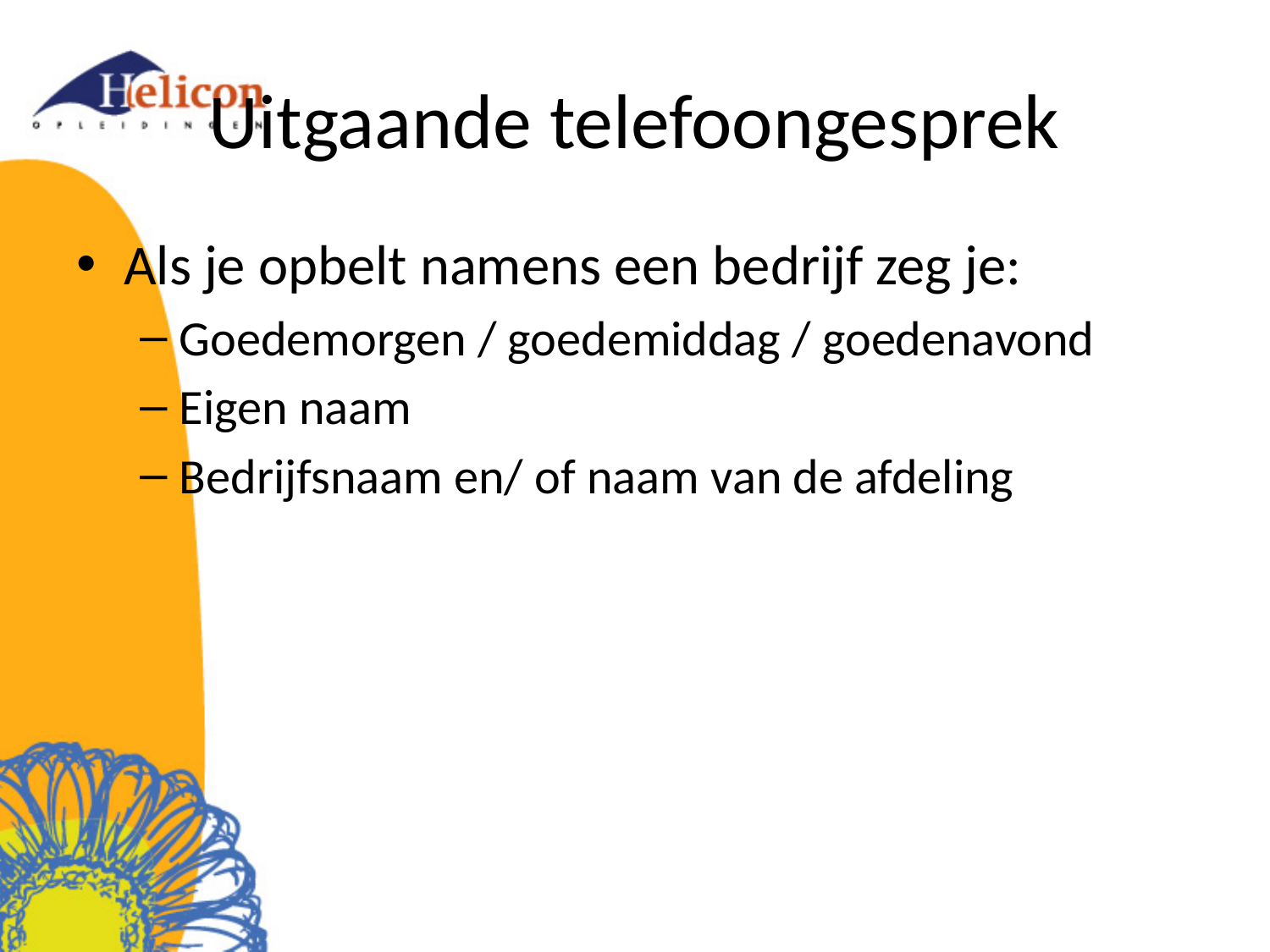

# Uitgaande telefoongesprek
Als je opbelt namens een bedrijf zeg je:
Goedemorgen / goedemiddag / goedenavond
Eigen naam
Bedrijfsnaam en/ of naam van de afdeling